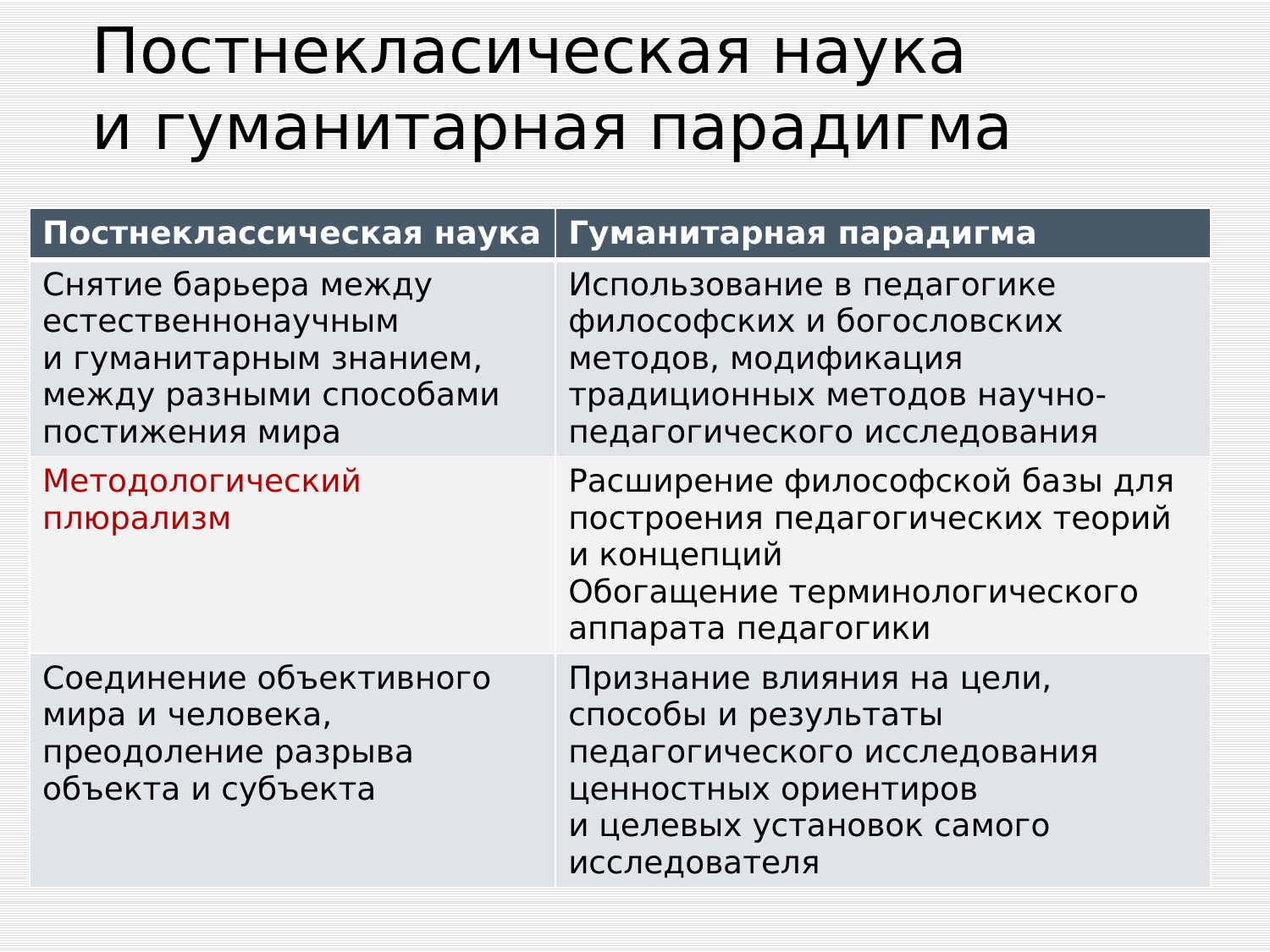

# Постнекласическая наука и гуманитарная парадигма
| Постнеклассическая наука | Гуманитарная парадигма |
| --- | --- |
| Снятие барьера между естественнонаучным и гуманитарным знанием, между разными способами постижения мира | Использование в педагогике философских и богословских методов, модификация традиционных методов научно-педагогического исследования |
| Методологический плюрализм | Расширение философской базы для построения педагогических теорий и концепций Обогащение терминологического аппарата педагогики |
| Соединение объективного мира и человека, преодоление разрыва объекта и субъекта | Признание влияния на цели, способы и результаты педагогического исследования ценностных ориентиров и целевых установок самого исследователя |